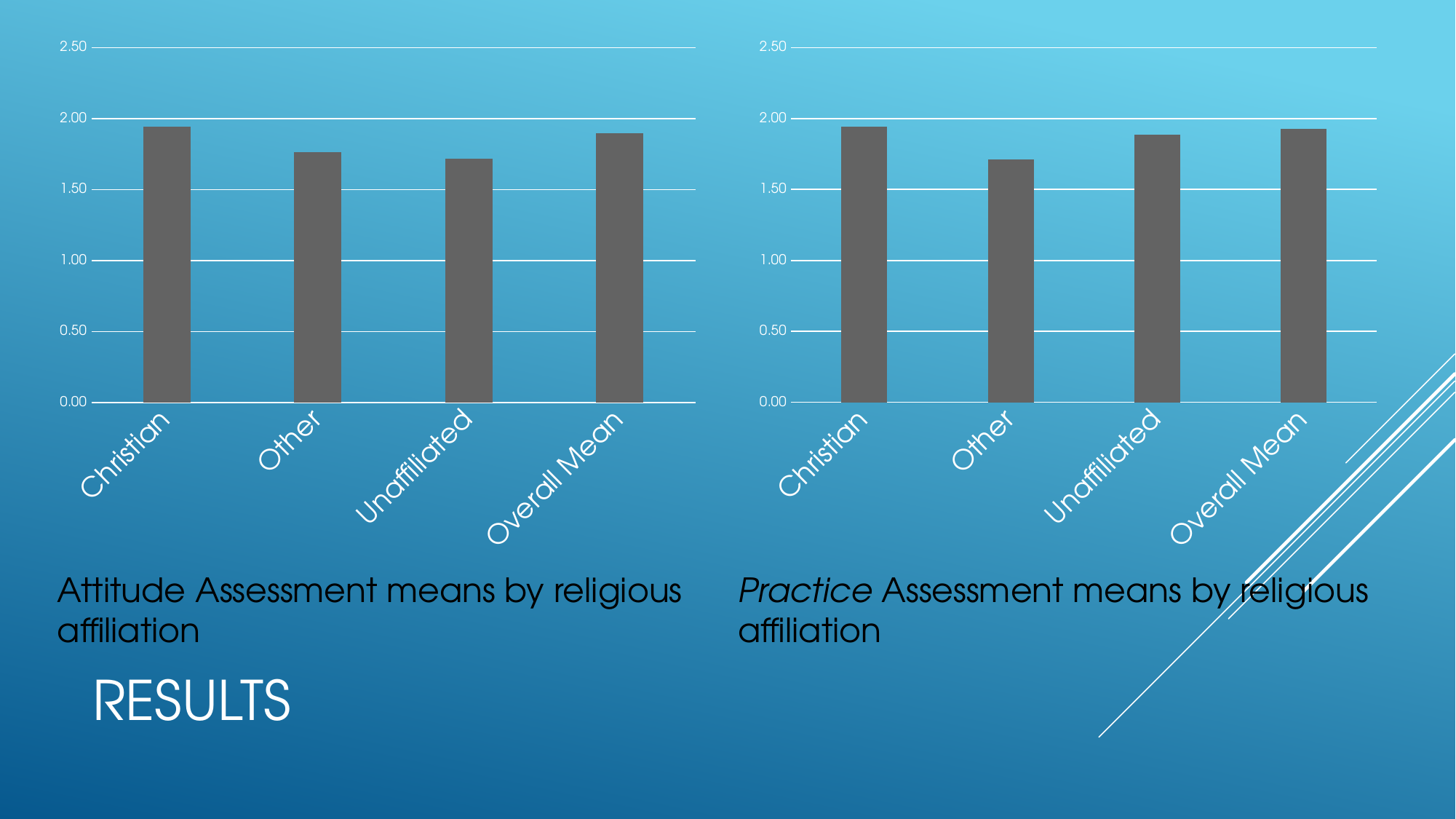

### Chart

| Category |  |
|---|---|
| Christian | 1.9423558897243112 |
| Other | 1.7105263157894735 |
| Unaffiliated | 1.888157894736842 |
| Overall Mean | 1.9251012145749 |

### Chart

| Category |  |
|---|---|
| Christian | 1.945247933884297 |
| Other | 1.7636363636363637 |
| Unaffiliated | 1.7177033492822962 |
| Overall Mean | 1.8985389610389607 |
Practice Assessment means by religious affiliation

Attitude Assessment means by religious affiliation

# Results